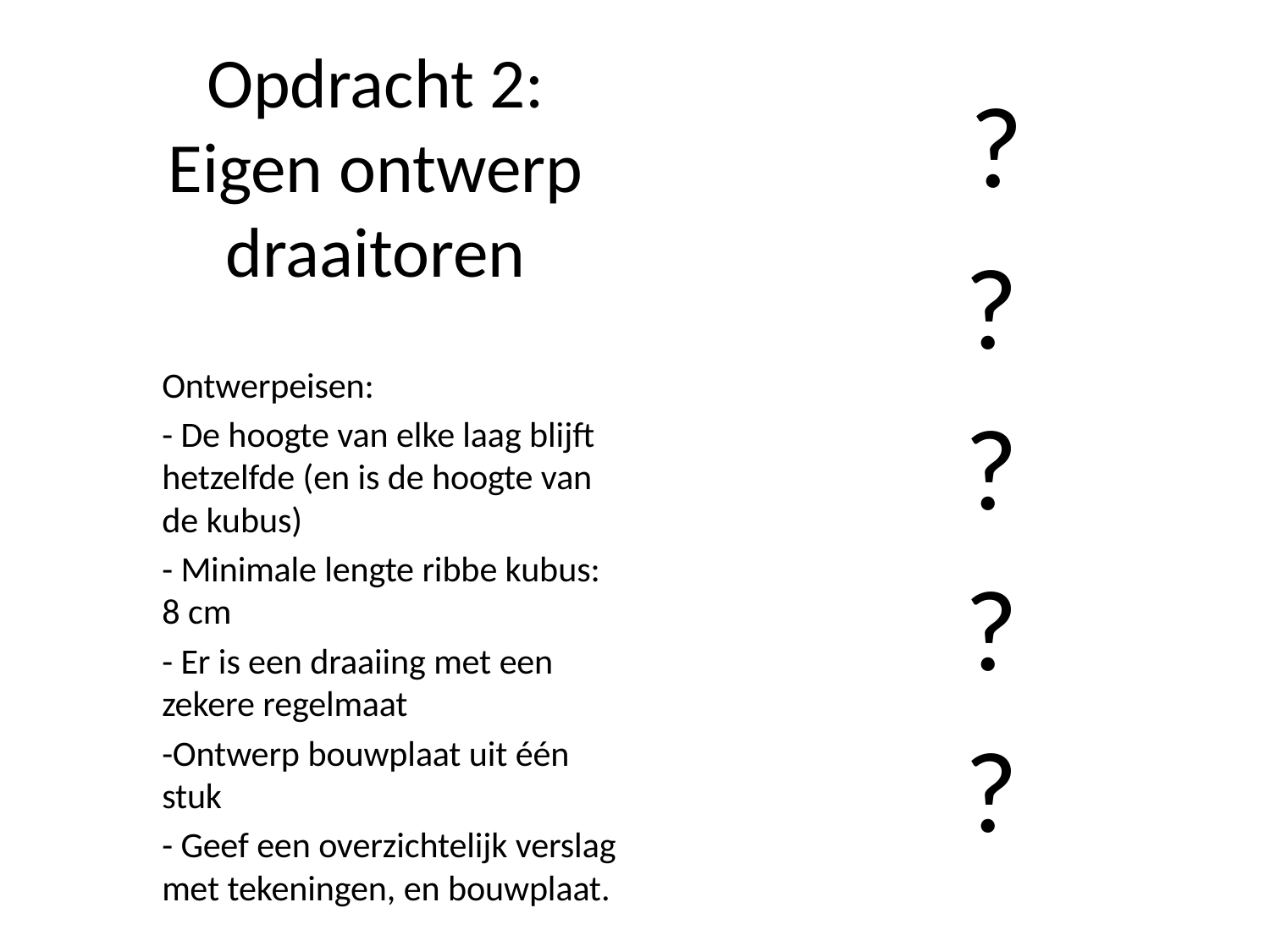

?
?
?
?
?

Opdracht 2:
Eigen ontwerp draaitoren
Ontwerpeisen:
- De hoogte van elke laag blijft hetzelfde (en is de hoogte van de kubus)
- Minimale lengte ribbe kubus: 8 cm
- Er is een draaiing met een zekere regelmaat
-Ontwerp bouwplaat uit één stuk
- Geef een overzichtelijk verslag met tekeningen, en bouwplaat.